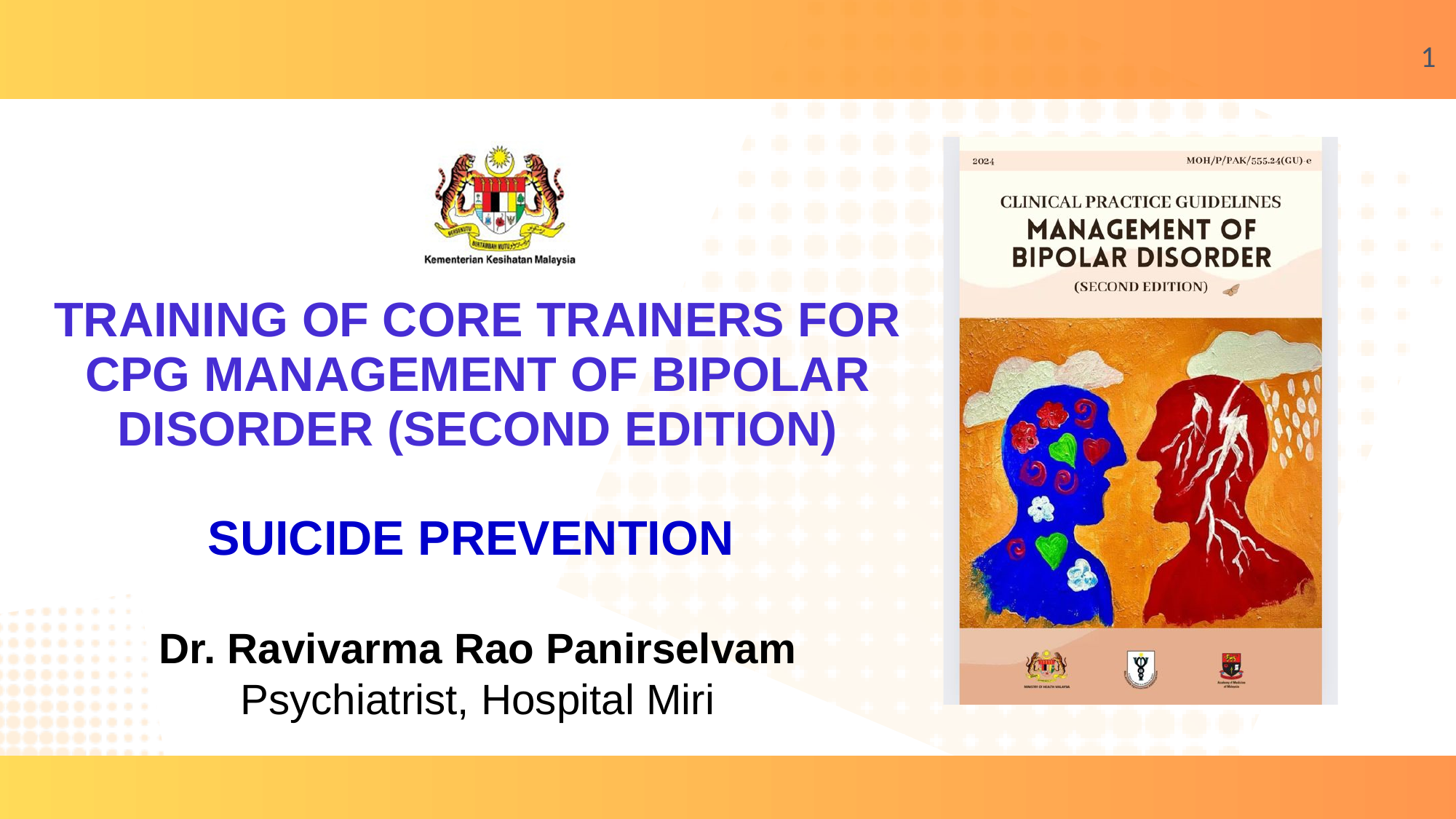

1

TRAINING OF CORE TRAINERS FOR CPG MANAGEMENT OF BIPOLAR DISORDER (SECOND EDITION)

SUICIDE PREVENTION

Dr. Ravivarma Rao Panirselvam
Psychiatrist, Hospital Miri